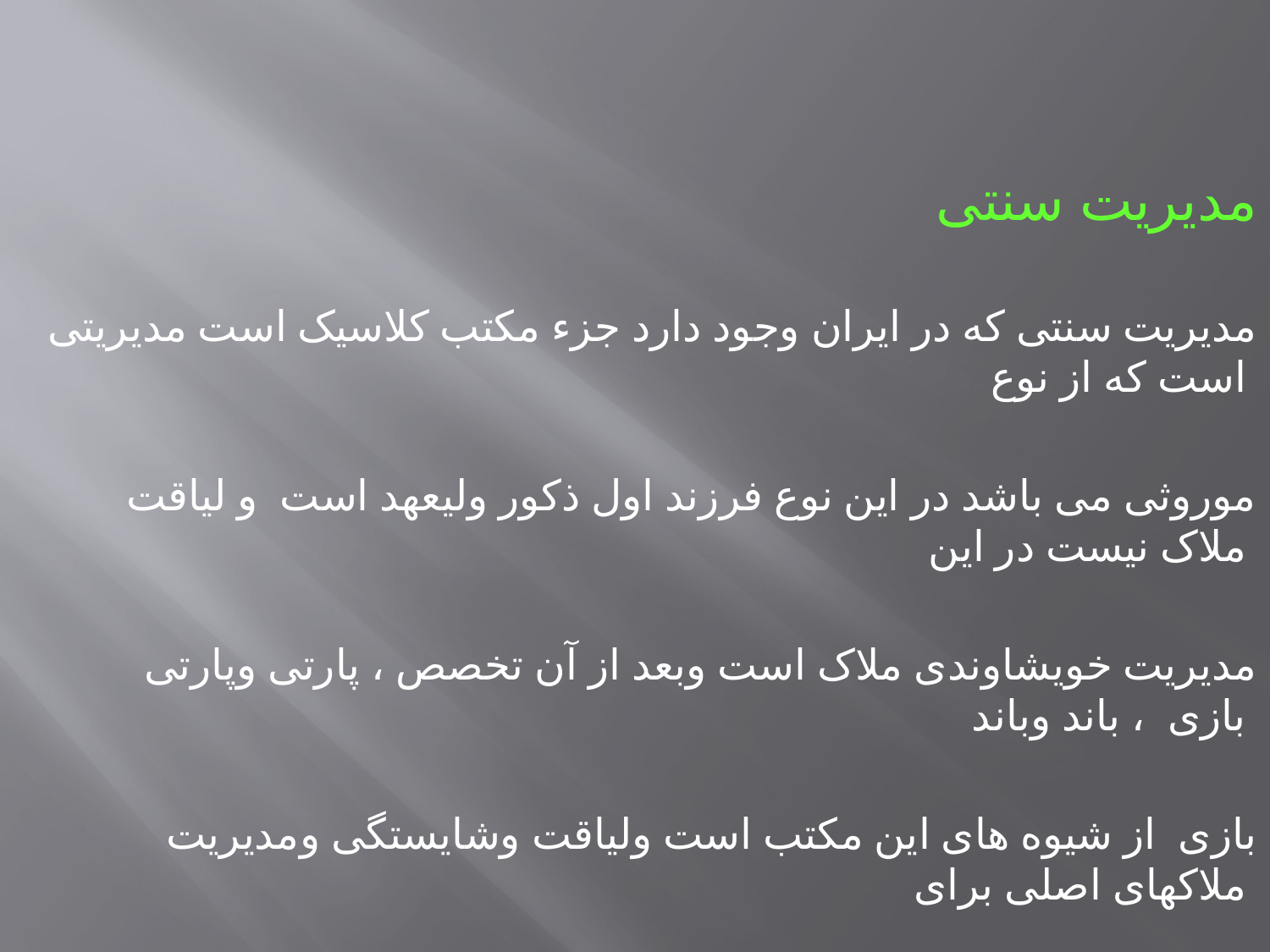

مدیریت سنتی

مدیریت سنتی که در ایران وجود دارد جزء مکتب کلاسیک است مدیریتی است که از نوع

موروثی می باشد در این نوع فرزند اول ذکور ولیعهد است  و لیاقت ملاک نیست در این

مدیریت خویشاوندی ملاک است وبعد از آن تخصص ، پارتی وپارتی بازی  ، باند وباند

بازی  از شیوه های این مکتب است ولیاقت وشایستگی ومدیریت ملاکهای اصلی برای

انتخاب نیستند .